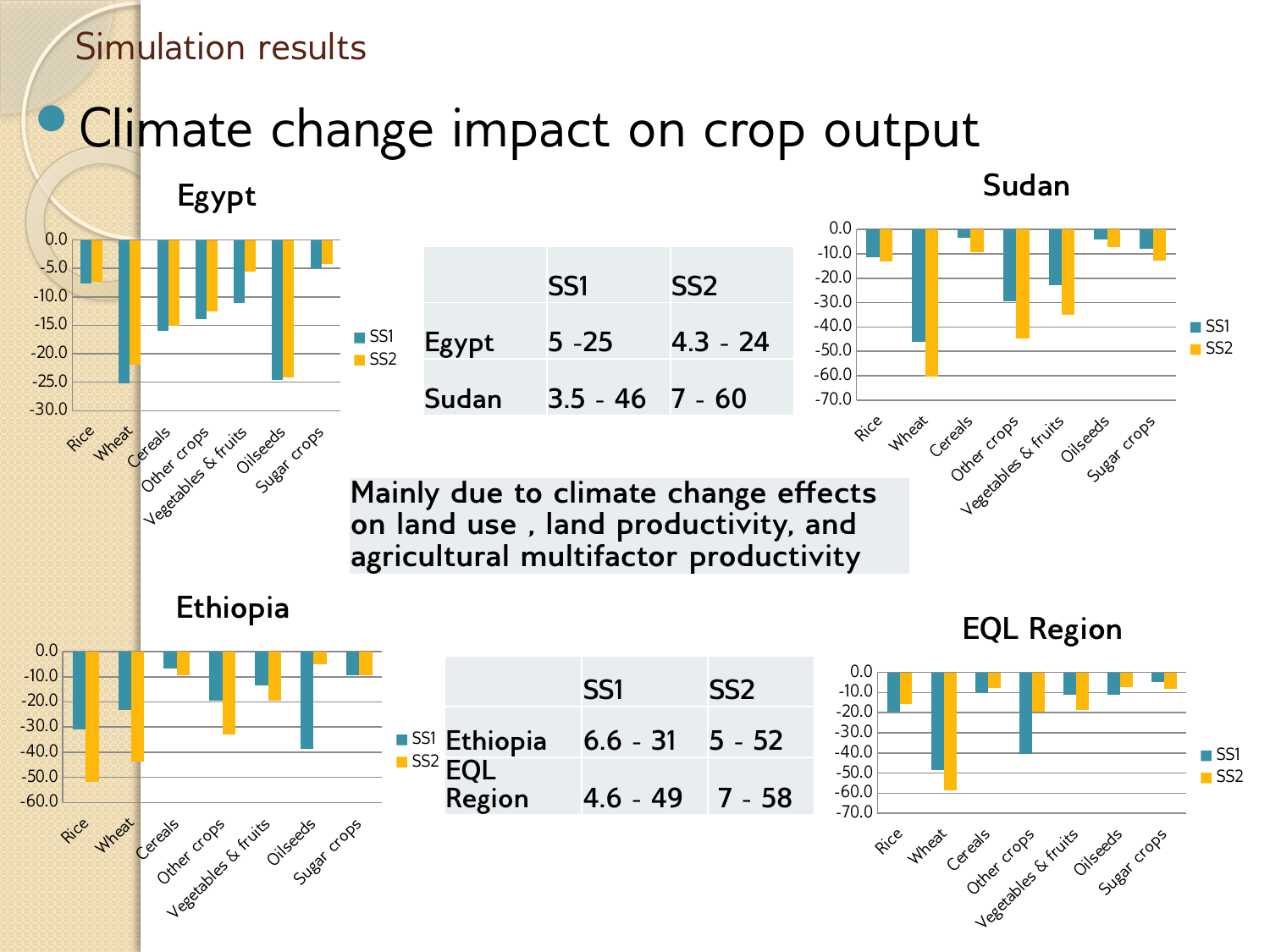

# Simulation results
Climate change impact on crop output

### Chart: Sudan

| Category | SS1 | SS2 |
|---|---|---|
| Rice | -11.44 | -13.04 |
| Wheat | -46.02 | -60.44 |
| Cereals | -3.51 | -9.44 |
| Other crops | -29.38 | -44.87 |
| Vegetables & fruits | -22.73 | -35.05 |
| Oilseeds | -3.95 | -7.08 |
| Sugar crops | -7.91 | -12.93 |

### Chart: Egypt

| Category | SS1 | SS2 |
|---|---|---|
| Rice | -7.69 | -7.37 |
| Wheat | -25.22 | -21.89 |
| Cereals | -15.99 | -15.13 |
| Other crops | -13.83 | -12.5 |
| Vegetables & fruits | -11.09 | -5.49 |
| Oilseeds | -24.62 | -24.1 |
| Sugar crops | -5.03 | -4.29 |
|  | SS1 | SS2 |
| --- | --- | --- |
| Egypt | 5 -25 | 4.3 - 24 |
| Sudan | 3.5 - 46 | 7 - 60 |
| Mainly due to climate change effects on land use , land productivity, and agricultural multifactor productivity |
| --- |

### Chart: Ethiopia

| Category | SS1 | SS2 |
|---|---|---|
| Rice | -30.85 | -51.72 |
| Wheat | -23.23 | -43.72 |
| Cereals | -6.59 | -9.3 |
| Other crops | -19.42 | -33.03 |
| Vegetables & fruits | -13.4 | -19.55 |
| Oilseeds | -38.54 | -5.13 |
| Sugar crops | -9.29 | -9.36 |

### Chart: EQL Region

| Category | SS1 | SS2 |
|---|---|---|
| Rice | -19.55 | -15.52 |
| Wheat | -48.67 | -58.41 |
| Cereals | -10.11 | -7.58 |
| Other crops | -40.62 | -19.61 |
| Vegetables & fruits | -10.88 | -18.76 |
| Oilseeds | -11.1 | -7.12 |
| Sugar crops | -4.58 | -8.06 |
|  | SS1 | SS2 |
| --- | --- | --- |
| Ethiopia | 6.6 - 31 | 5 - 52 |
| EQL Region | 4.6 - 49 | 7 - 58 |